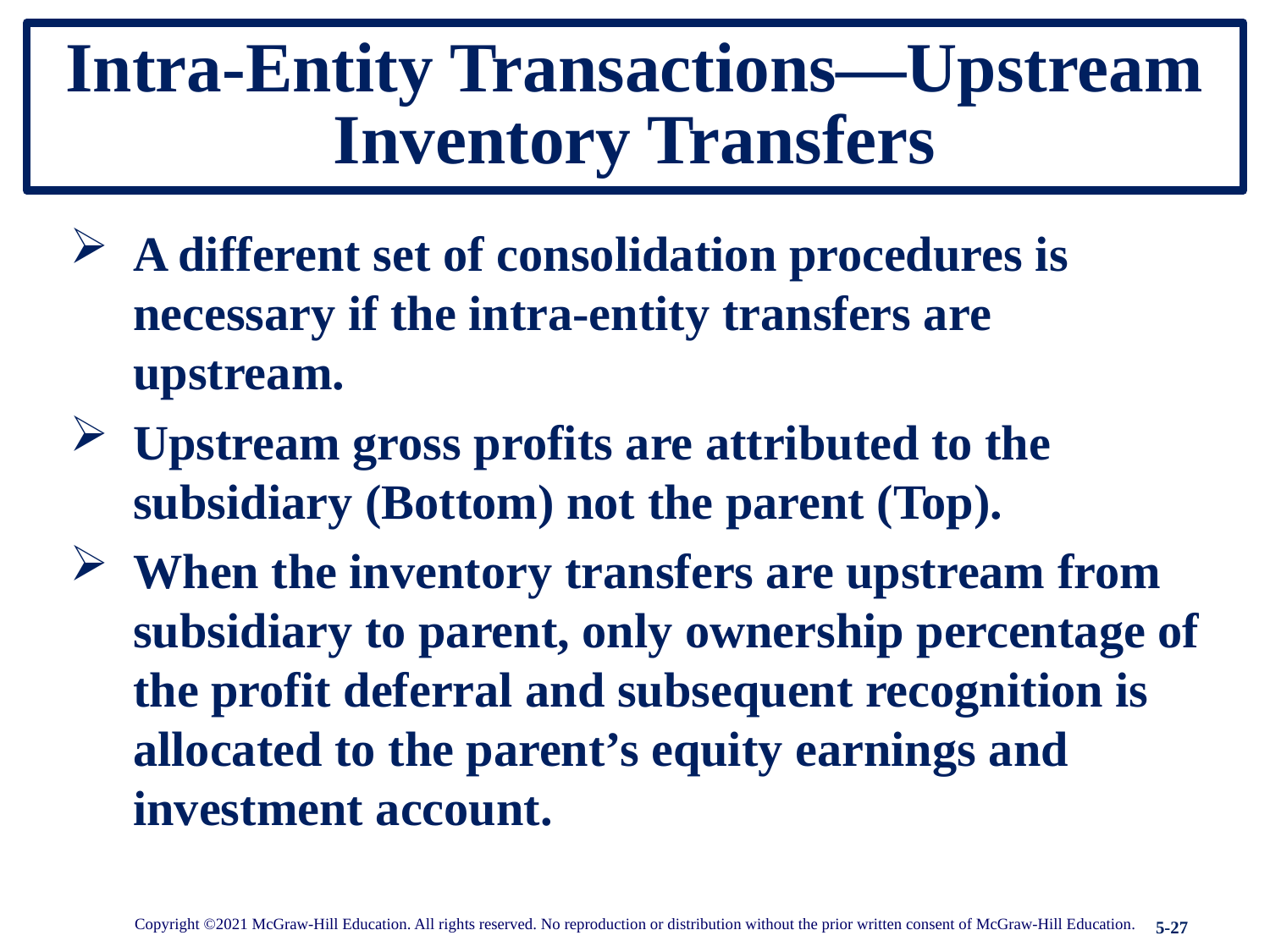

# Intra-Entity Transactions—Upstream Inventory Transfers
A different set of consolidation procedures is necessary if the intra-entity transfers are upstream.
Upstream gross profits are attributed to the subsidiary (Bottom) not the parent (Top).
When the inventory transfers are upstream from subsidiary to parent, only ownership percentage of the profit deferral and subsequent recognition is allocated to the parent’s equity earnings and investment account.
Copyright ©2021 McGraw-Hill Education. All rights reserved. No reproduction or distribution without the prior written consent of McGraw-Hill Education.
5-27